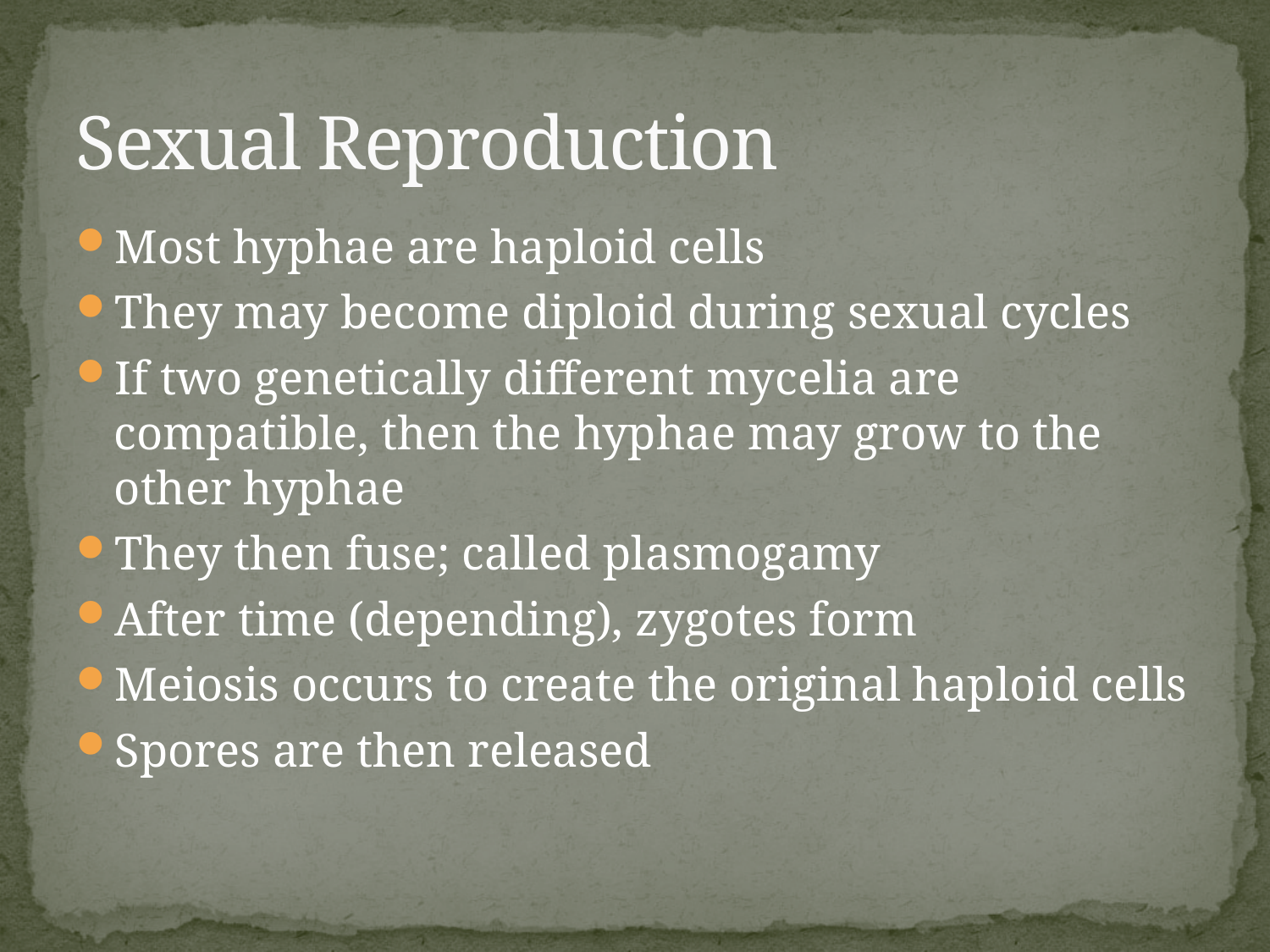

# Sexual Reproduction
Most hyphae are haploid cells
They may become diploid during sexual cycles
If two genetically different mycelia are compatible, then the hyphae may grow to the other hyphae
They then fuse; called plasmogamy
After time (depending), zygotes form
Meiosis occurs to create the original haploid cells
Spores are then released